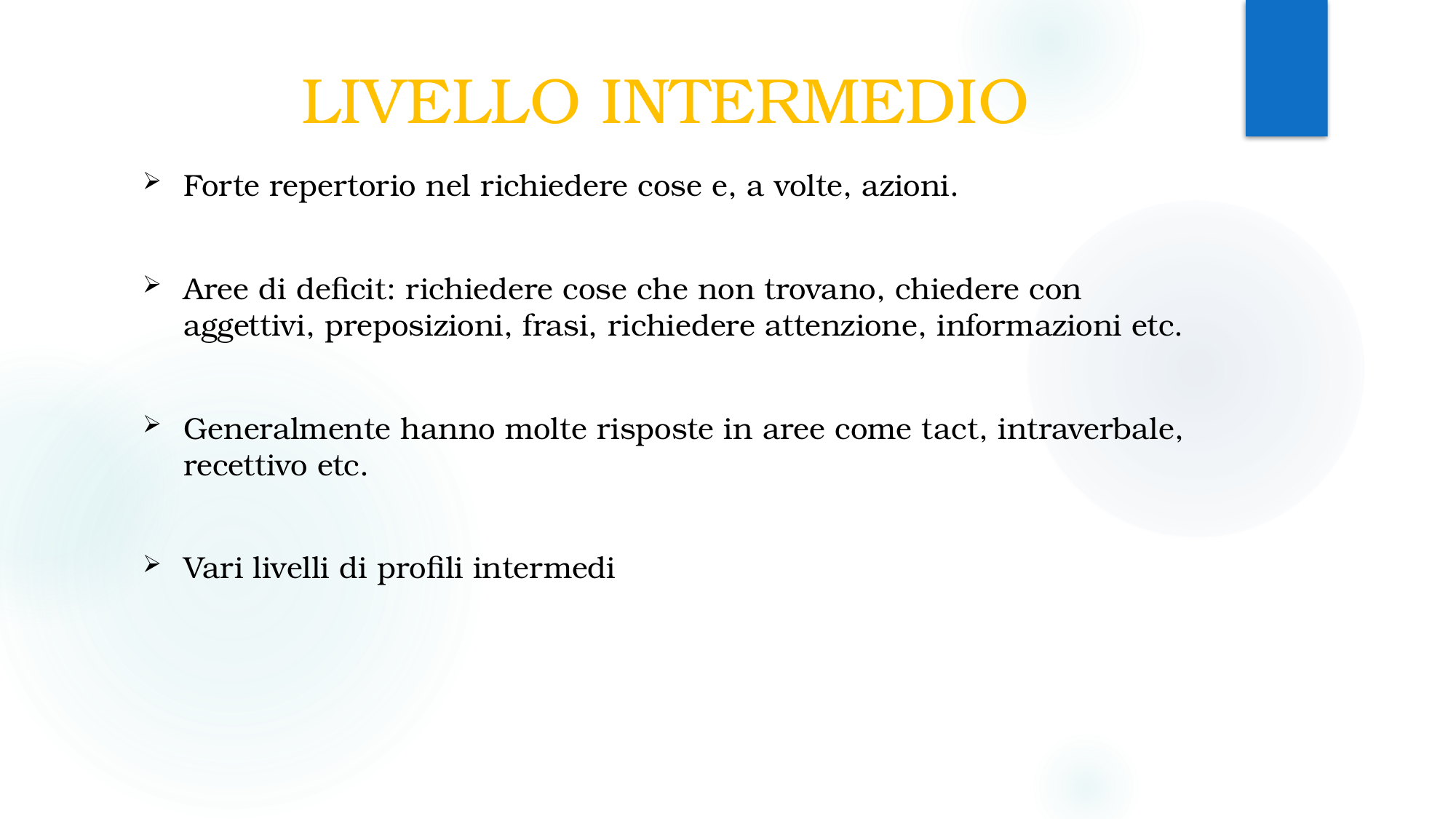

# LIVELLO INTERMEDIO
Forte repertorio nel richiedere cose e, a volte, azioni.

Aree di deficit: richiedere cose che non trovano, chiedere con aggettivi, preposizioni, frasi, richiedere attenzione, informazioni etc.

Generalmente hanno molte risposte in aree come tact, intraverbale, recettivo etc.

Vari livelli di profili intermedi